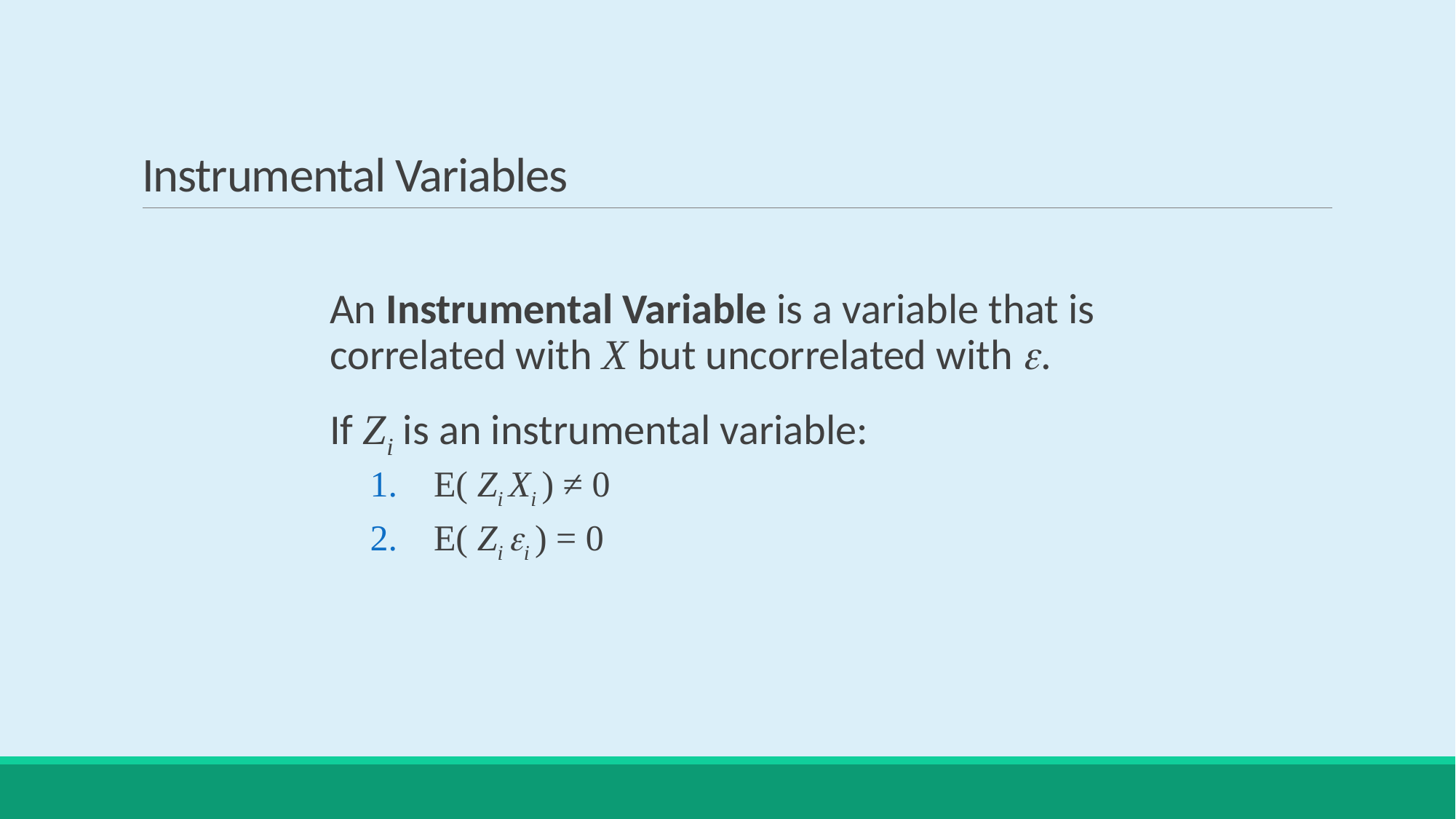

# Instrumental Variables

An Instrumental Variable is a variable that is correlated with X but uncorrelated with ε.
If Zi is an instrumental variable:
E( Zi Xi ) ≠ 0
E( Zi εi ) = 0